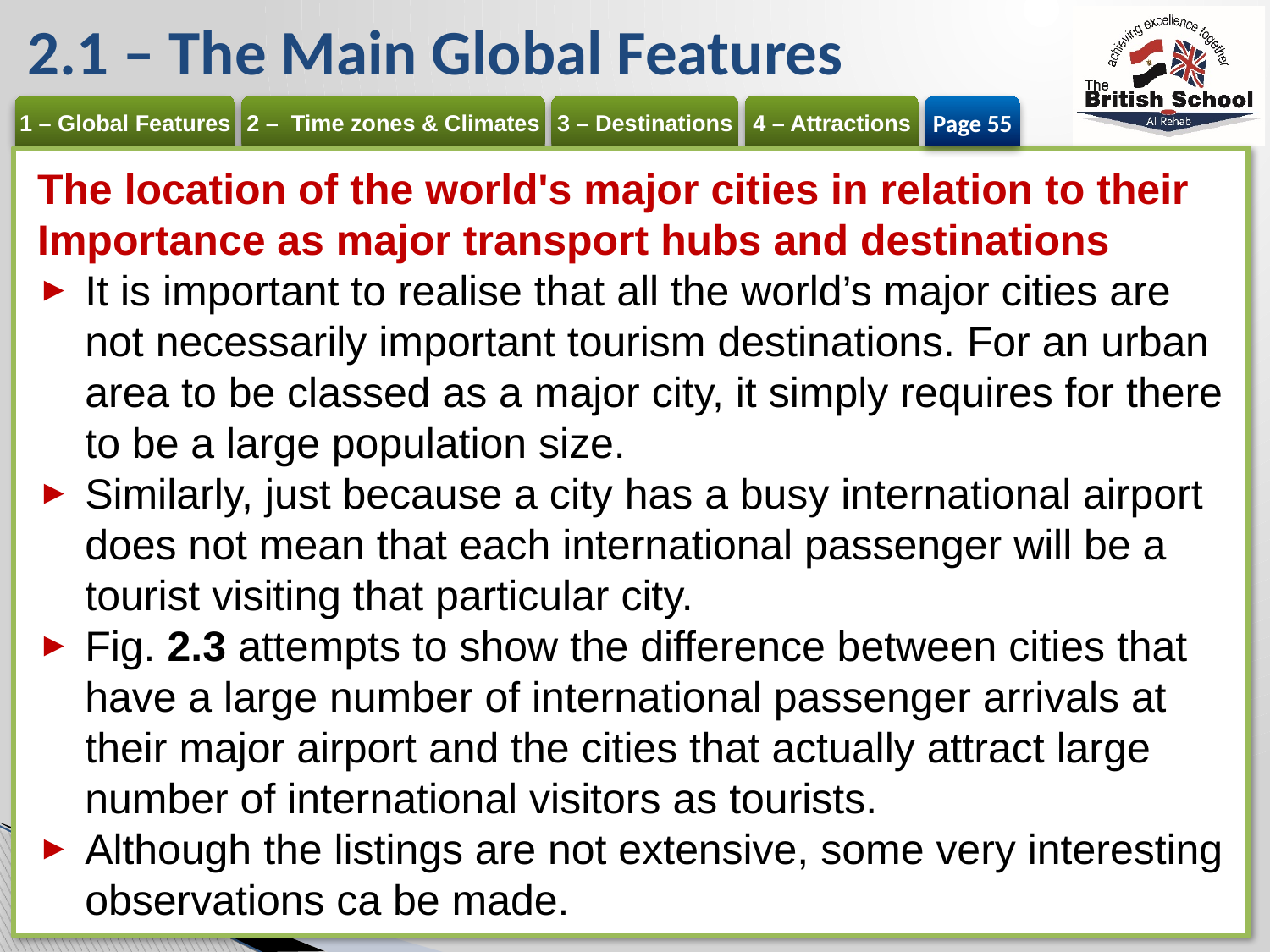

# 2.1 – The Main Global Features
Page 55
The location of the world's major cities in relation to their Importance as major transport hubs and destinations
It is important to realise that all the world’s major cities are not necessarily important tourism destinations. For an urban area to be classed as a major city, it simply requires for there to be a large population size.
Similarly, just because a city has a busy international airport does not mean that each international passenger will be a tourist visiting that particular city.
Fig. 2.3 attempts to show the difference between cities that have a large number of international passenger arrivals at their major airport and the cities that actually attract large number of international visitors as tourists.
Although the listings are not extensive, some very interesting observations ca be made.